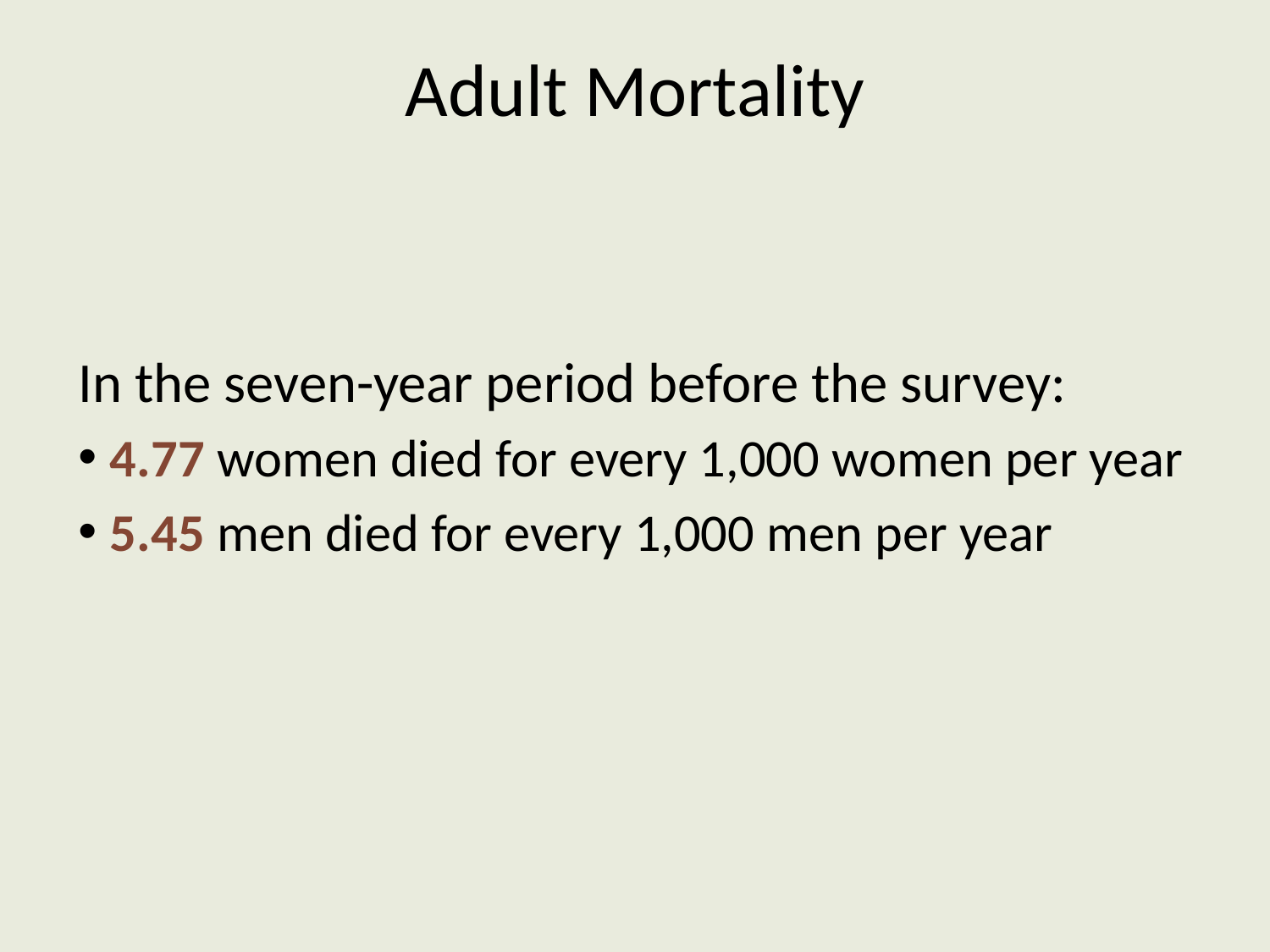

# Adult Mortality
In the seven-year period before the survey:
4.77 women died for every 1,000 women per year
5.45 men died for every 1,000 men per year